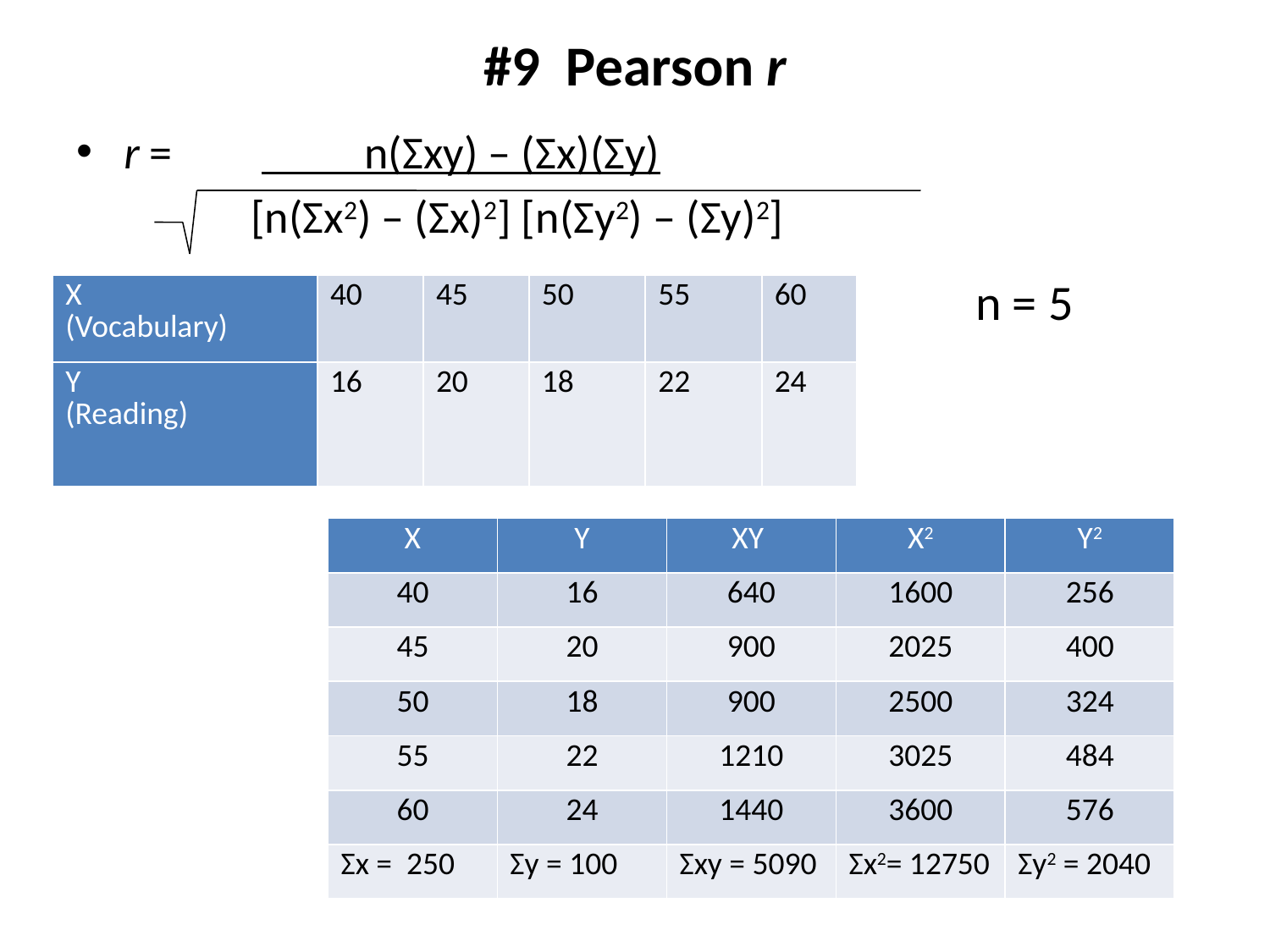

# #9  Pearson r
r = 	           n(Σxy) – (Σx)(Σy)
		[n(Σx2) – (Σx)2] [n(Σy2) – (Σy)2]

n = 5
| X (Vocabulary) | 40 | 45 | 50 | 55 | 60 |
| --- | --- | --- | --- | --- | --- |
| Y (Reading) | 16 | 20 | 18 | 22 | 24 |
| X | Y | XY | X2 | Y2 |
| --- | --- | --- | --- | --- |
| 40 | 16 | 640 | 1600 | 256 |
| 45 | 20 | 900 | 2025 | 400 |
| 50 | 18 | 900 | 2500 | 324 |
| 55 | 22 | 1210 | 3025 | 484 |
| 60 | 24 | 1440 | 3600 | 576 |
| Σx = 250 | Σy = 100 | Σxy = 5090 | Σx2= 12750 | Σy2 = 2040 |